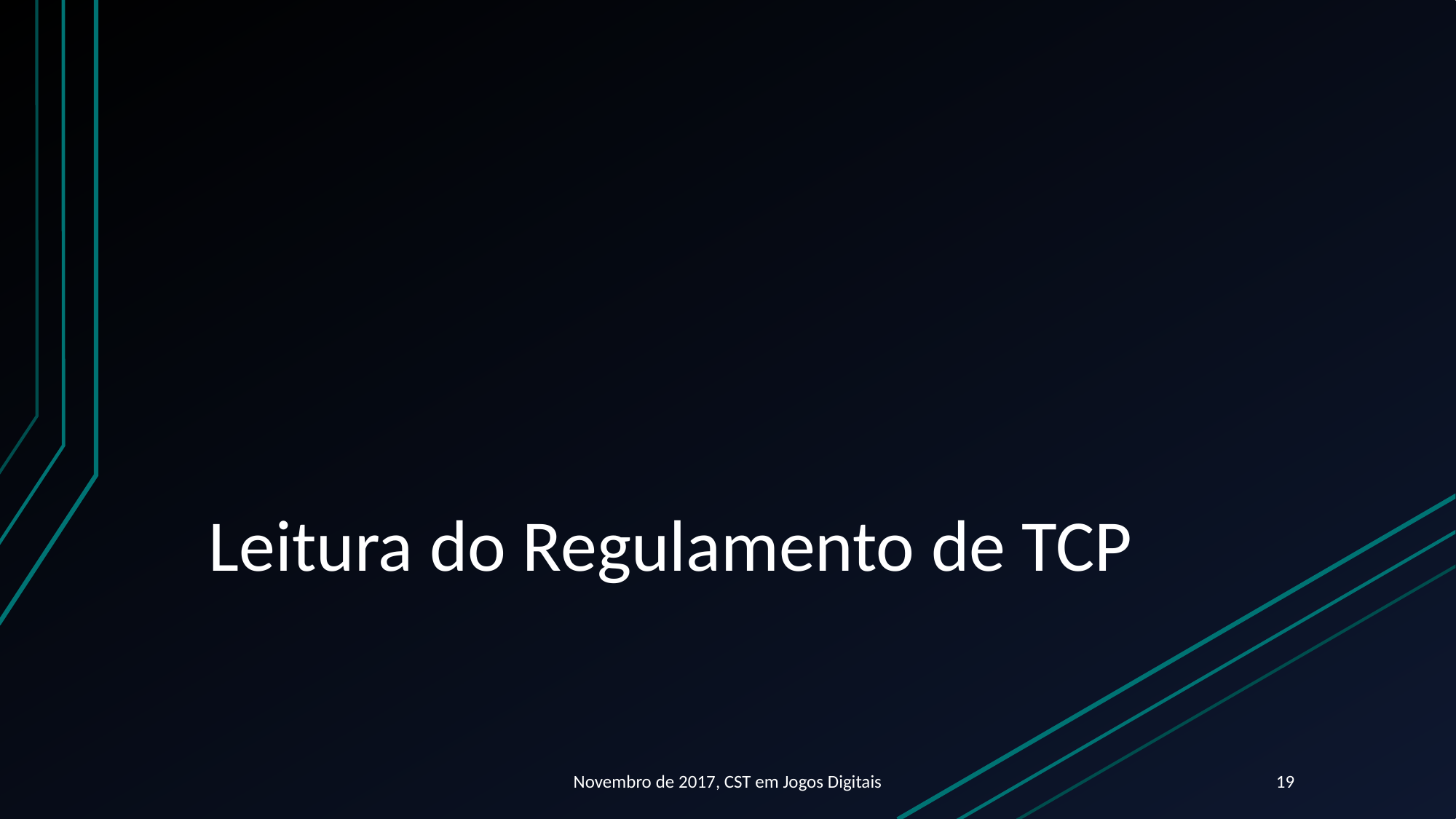

# Leitura do Regulamento de TCP

Novembro de 2017, CST em Jogos Digitais
19